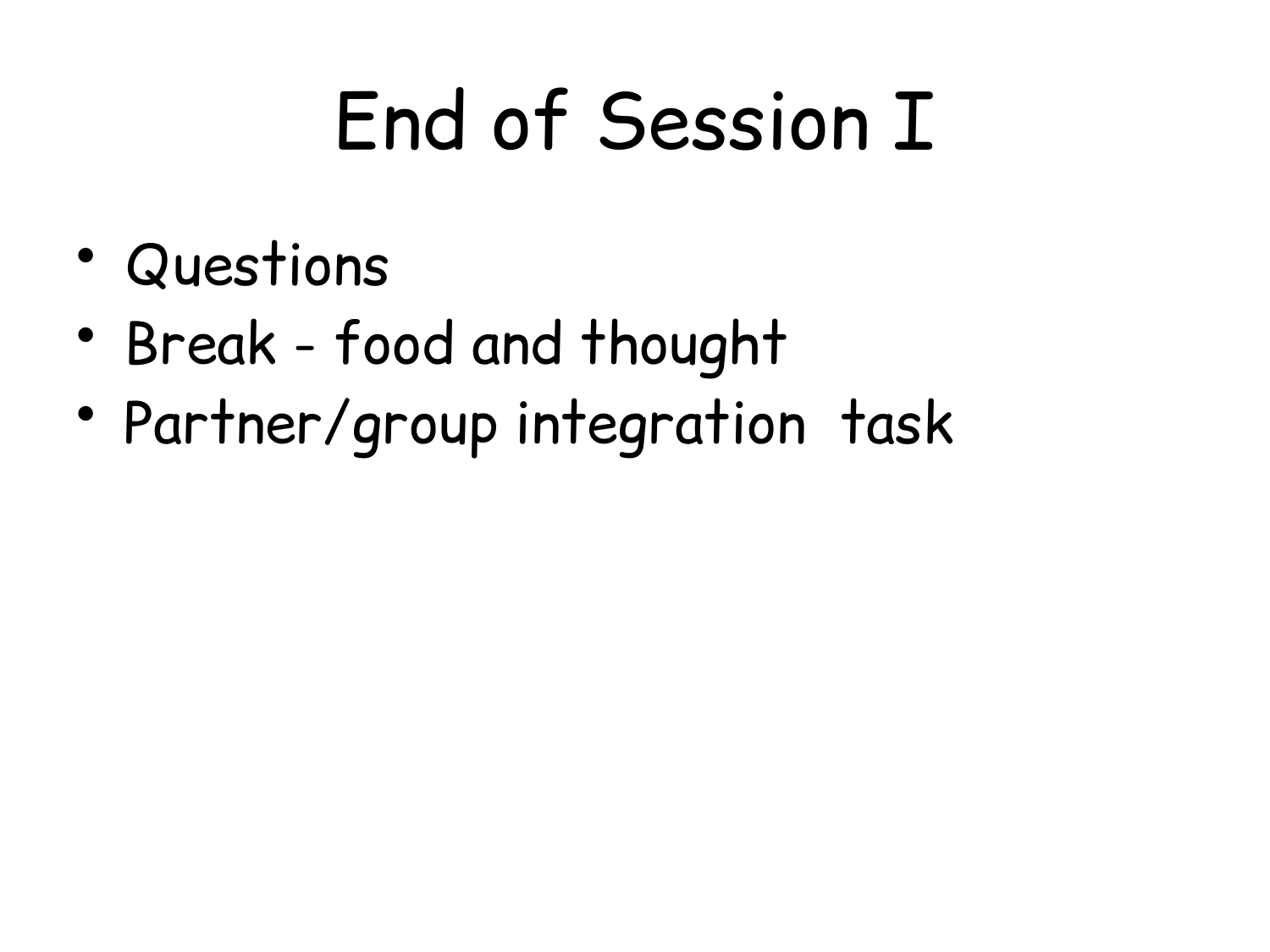

End of Session I
Questions
Break - food and thought
Partner/group integration  task